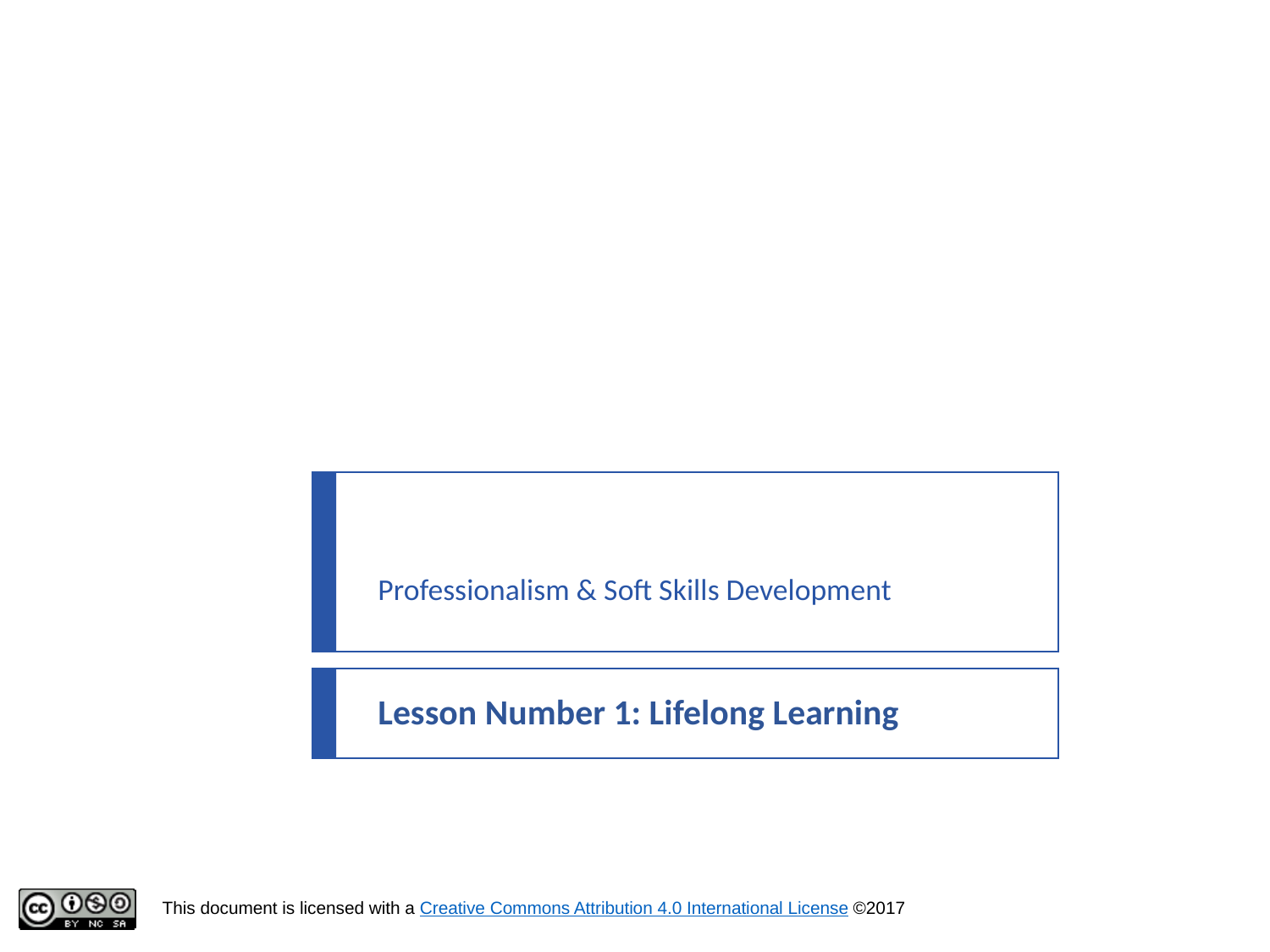

# Professionalism & Soft Skills Development
Lesson Number 1: Lifelong Learning